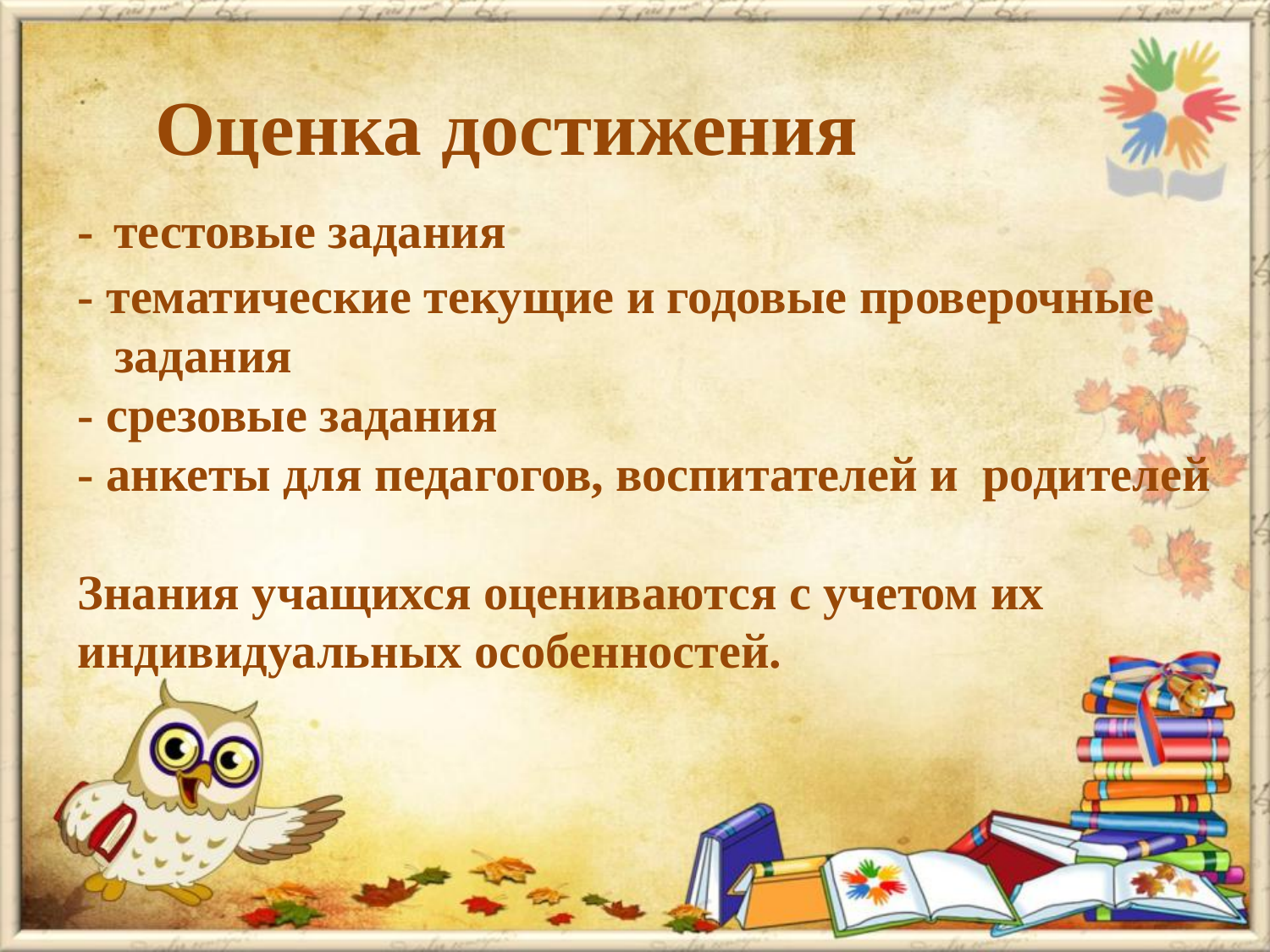

# Оценка достижения - тестовые задания - тематические текущие и годовые проверочные задания - срезовые задания - анкеты для педагогов, воспитателей и  родителей Знания учащихся оцениваются с учетом их индивидуальных особенностей.